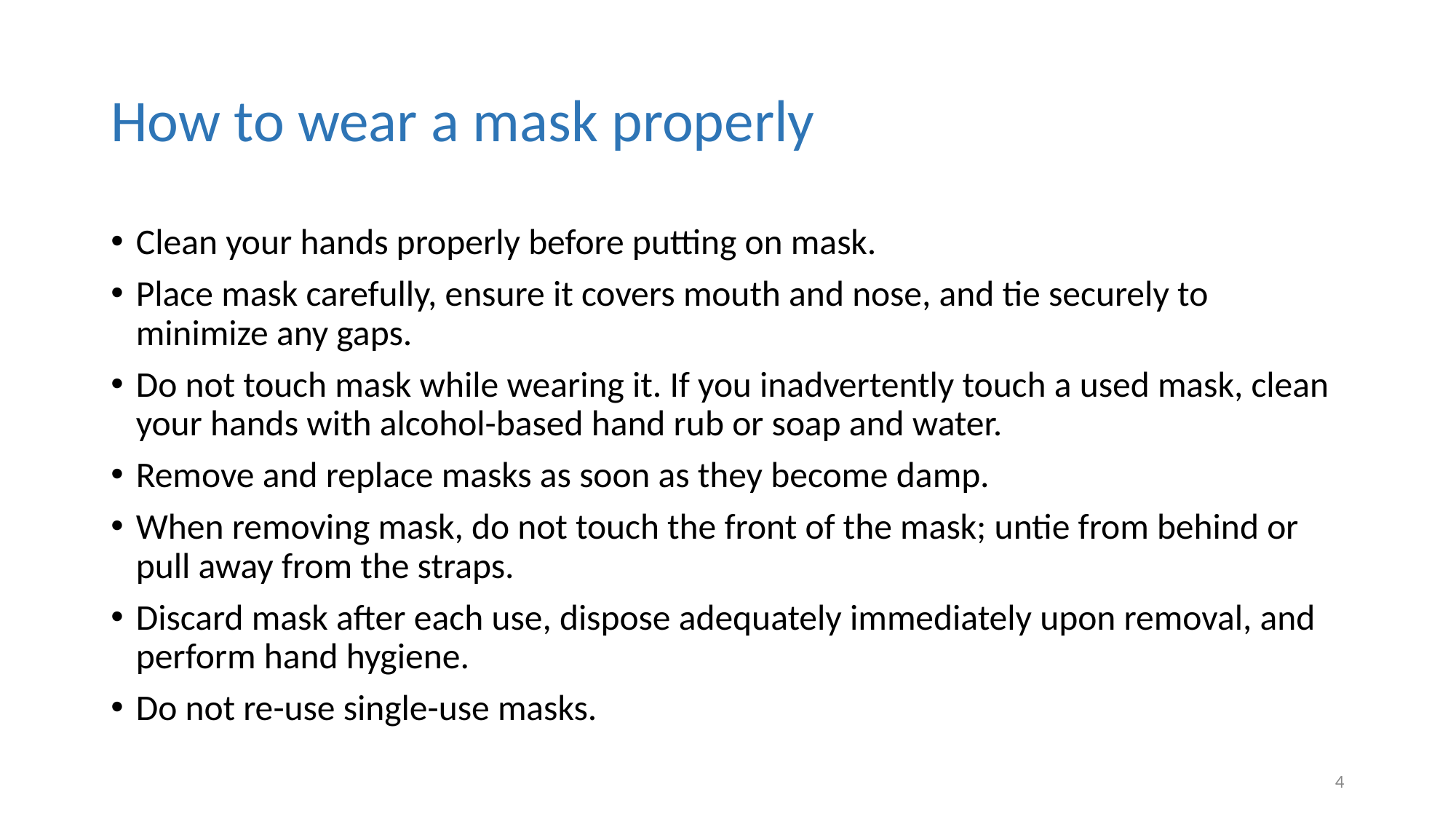

# How to wear a mask properly
Clean your hands properly before putting on mask.
Place mask carefully, ensure it covers mouth and nose, and tie securely to minimize any gaps.
Do not touch mask while wearing it. If you inadvertently touch a used mask, clean your hands with alcohol-based hand rub or soap and water.
Remove and replace masks as soon as they become damp.
When removing mask, do not touch the front of the mask; untie from behind or pull away from the straps.
Discard mask after each use, dispose adequately immediately upon removal, and perform hand hygiene.
Do not re-use single-use masks.

4